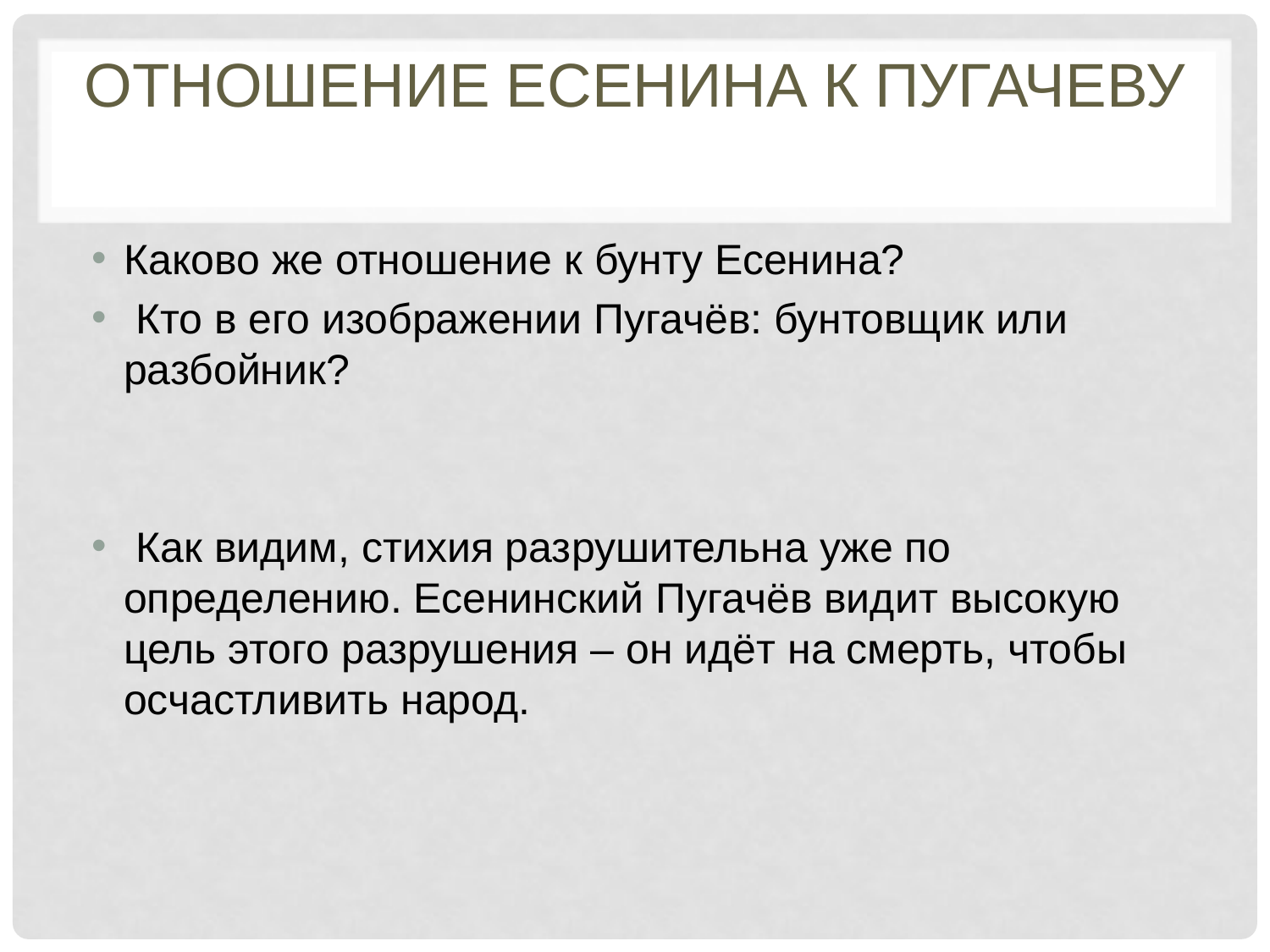

# Отношение Есенина к Пугачеву
Каково же отношение к бунту Есенина?
 Кто в его изображении Пугачёв: бунтовщик или разбойник?

 Как видим, стихия разрушительна уже по определению. Есенинский Пугачёв видит высокую цель этого разрушения – он идёт на смерть, чтобы осчастливить народ.